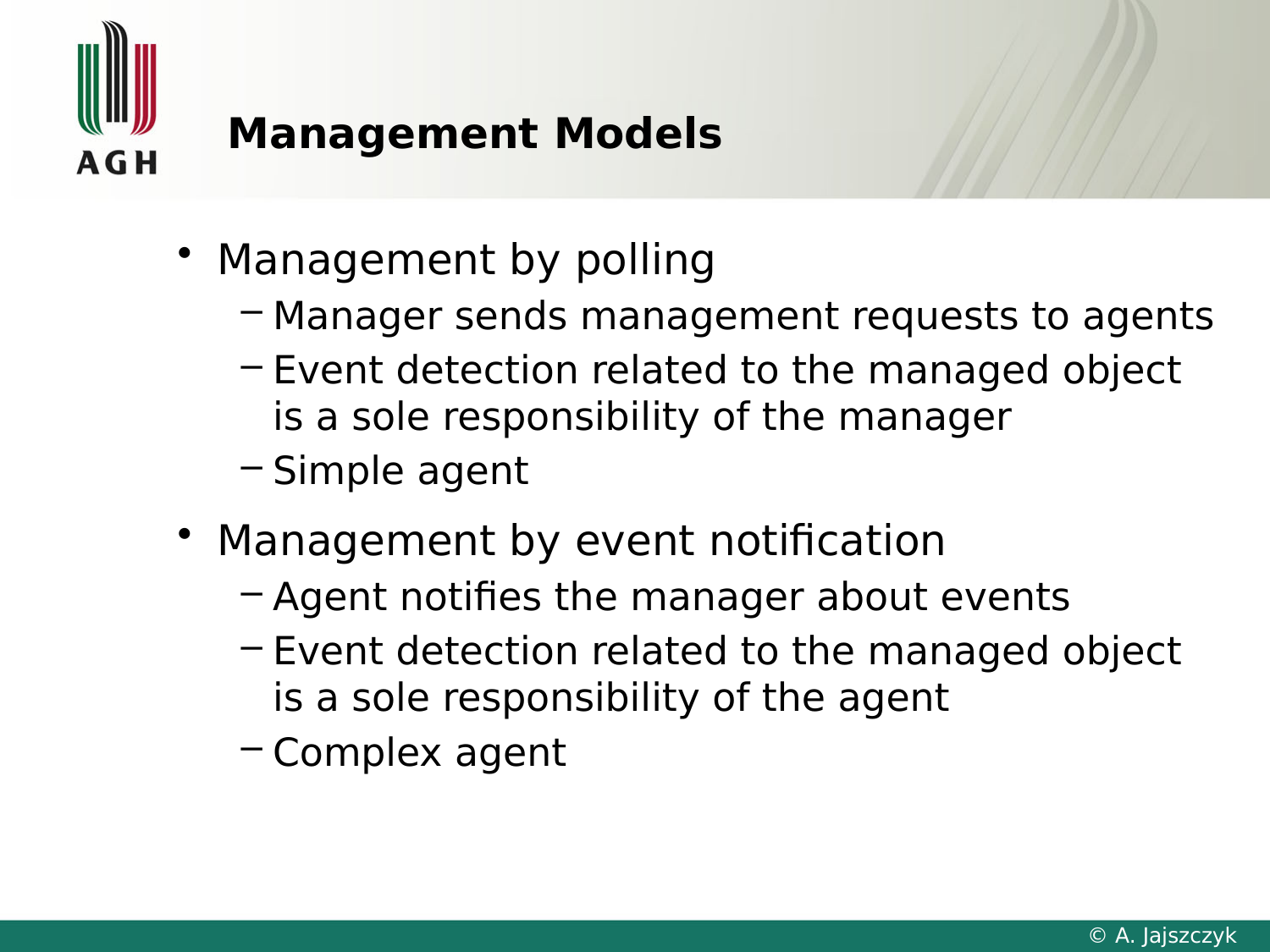

# Management Models
Management by polling
Manager sends management requests to agents
Event detection related to the managed object
is a sole responsibility of the manager
Simple agent
Management by event notification
Agent notifies the manager about events
Event detection related to the managed object
is a sole responsibility of the agent
Complex agent